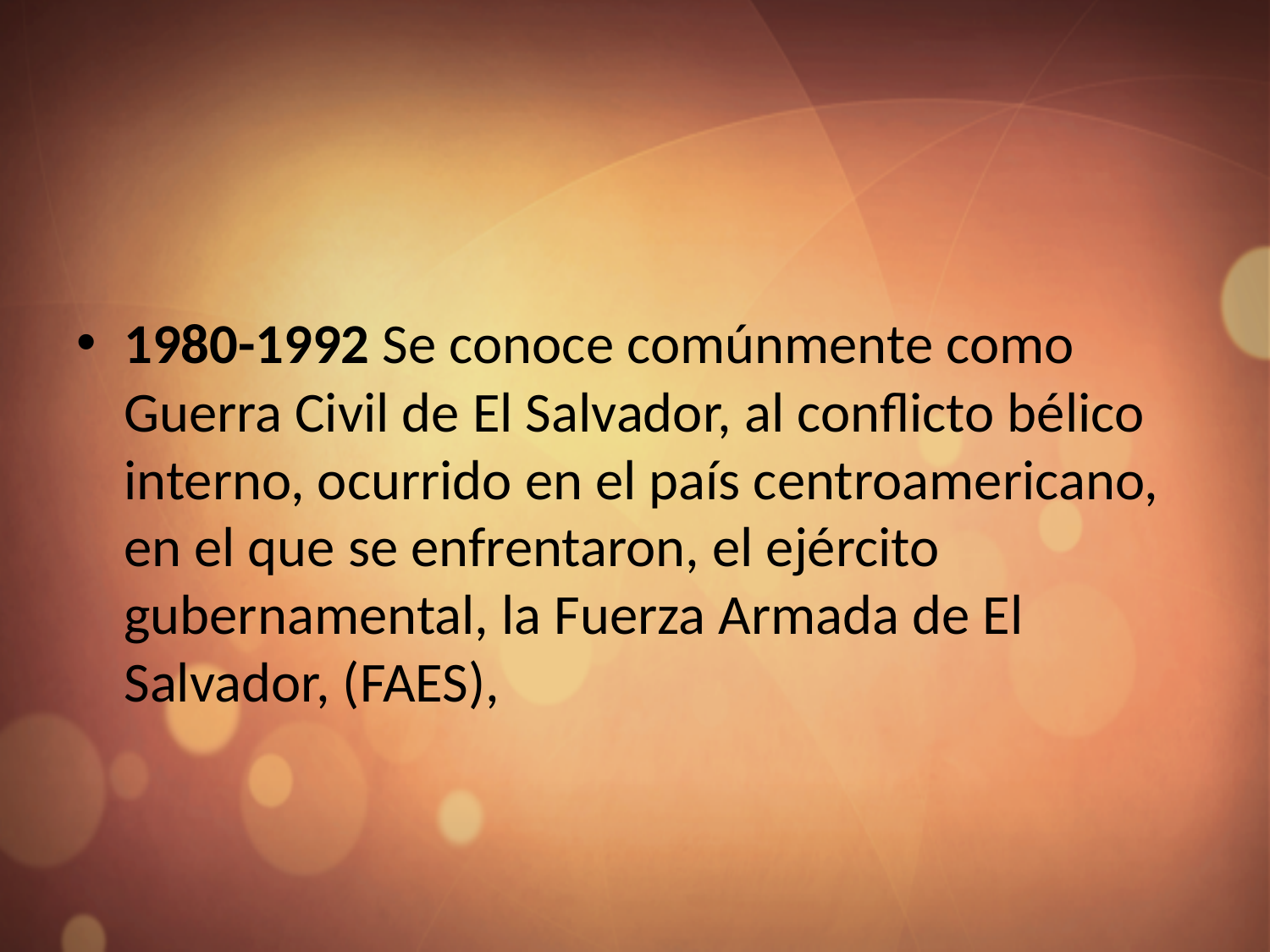

1980-1992 Se conoce comúnmente como Guerra Civil de El Salvador, al conflicto bélico interno, ocurrido en el país centroamericano, en el que se enfrentaron, el ejército gubernamental, la Fuerza Armada de El Salvador, (FAES),